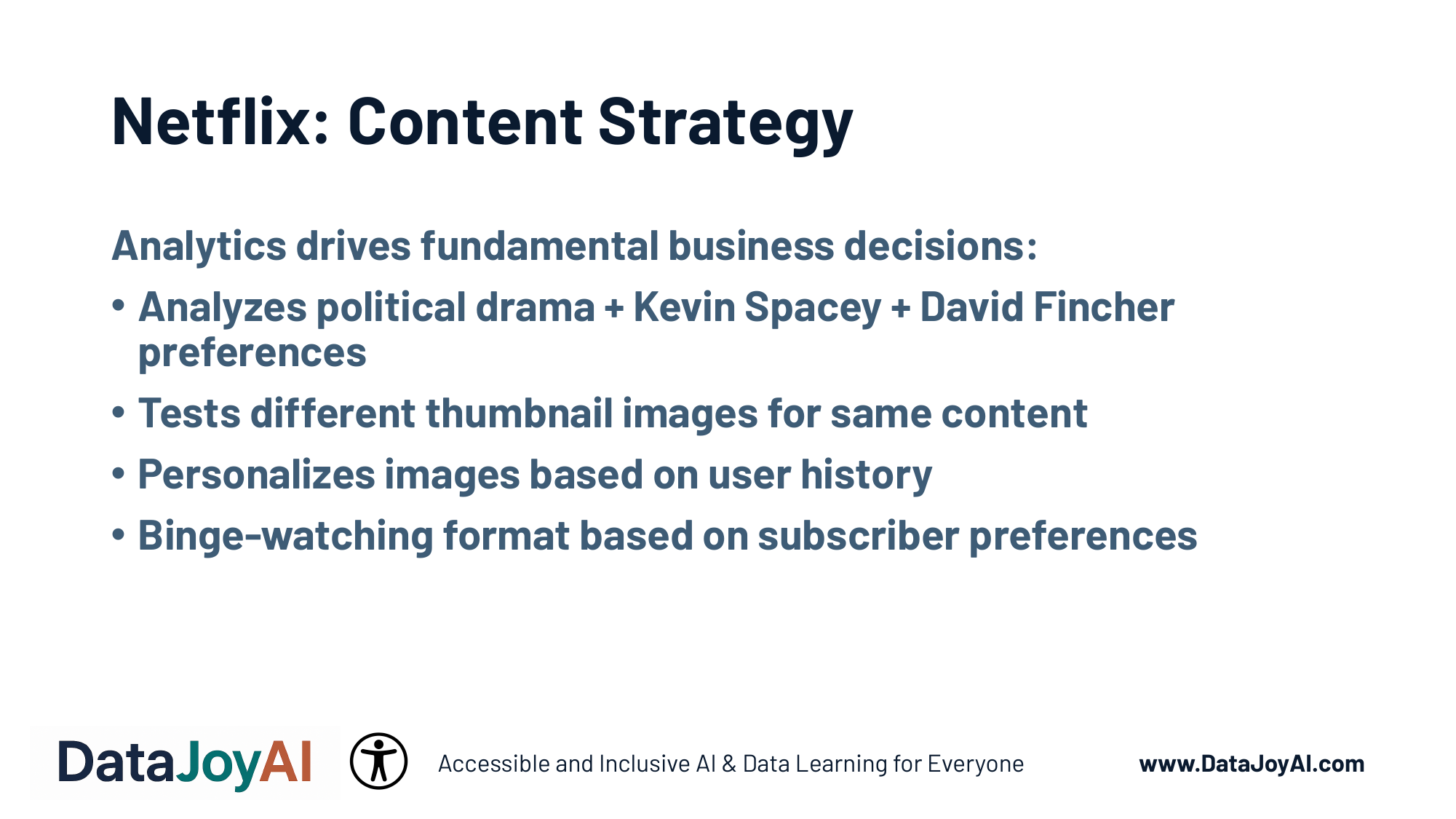

# Netflix: Content Strategy
Analytics drives fundamental business decisions:
Analyzes political drama + Kevin Spacey + David Fincher preferences
Tests different thumbnail images for same content
Personalizes images based on user history
Binge-watching format based on subscriber preferences